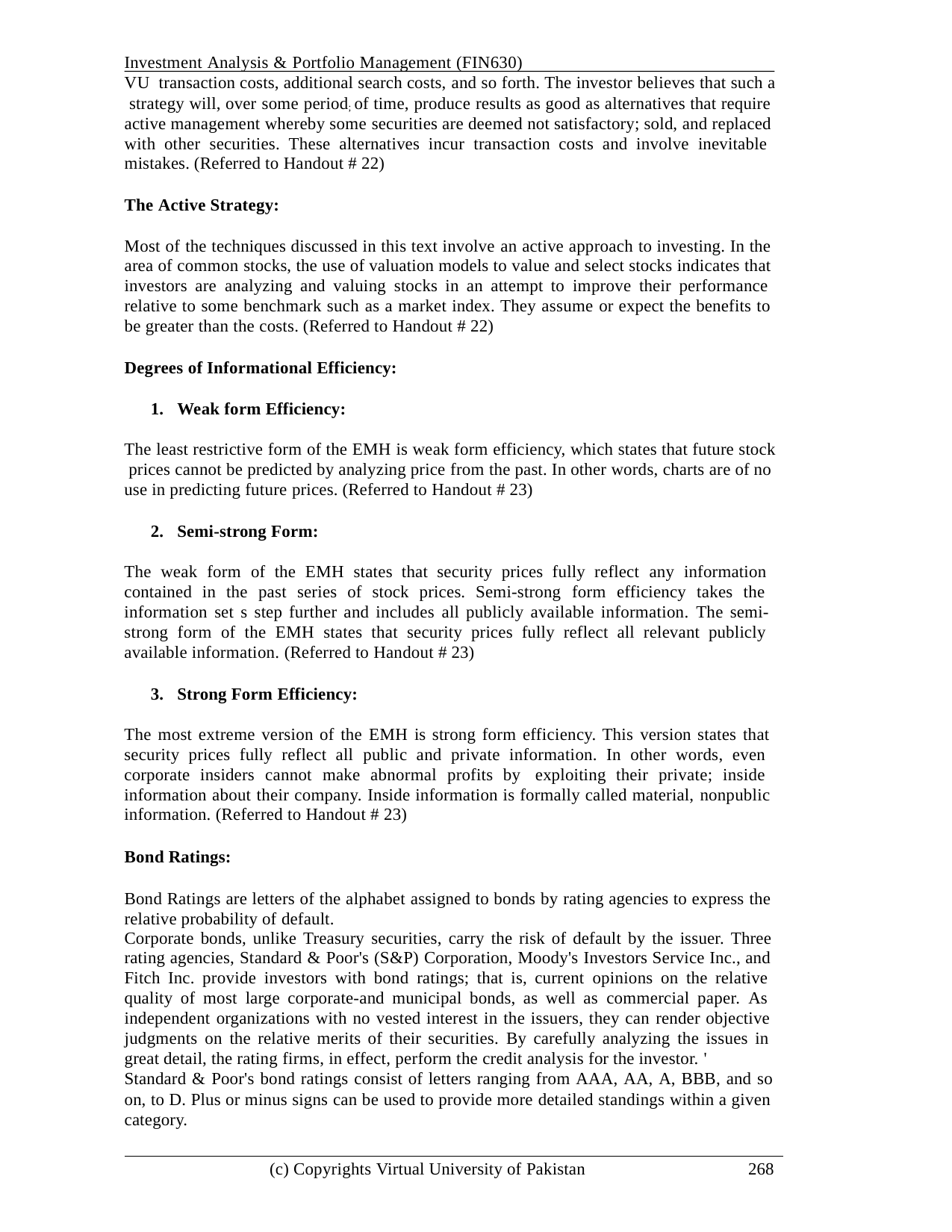

Investment Analysis & Portfolio Management (FIN630)	VU  transaction costs, additional search costs, and so forth. The investor believes that such a  strategy will, over some period; of time, produce results as good as alternatives that require  active management whereby some securities are deemed not satisfactory; sold, and replaced  with other securities. These alternatives incur transaction costs and involve inevitable  mistakes. (Referred to Handout # 22)

The Active Strategy:

Most of the techniques discussed in this text involve an active approach to investing. In the  area of common stocks, the use of valuation models to value and select stocks indicates that  investors are analyzing and valuing stocks in an attempt to improve their performance  relative to some benchmark such as a market index. They assume or expect the benefits to  be greater than the costs. (Referred to Handout # 22)

Degrees of Informational Efficiency:

Weak form Efficiency:

The least restrictive form of the EMH is weak form efficiency, which states that future stock  prices cannot be predicted by analyzing price from the past. In other words, charts are of no  use in predicting future prices. (Referred to Handout # 23)

Semi-strong Form:

The weak form of the EMH states that security prices fully reflect any information  contained in the past series of stock prices. Semi-strong form efficiency takes the  information set s step further and includes all publicly available information. The semi-  strong form of the EMH states that security prices fully reflect all relevant publicly  available information. (Referred to Handout # 23)

Strong Form Efficiency:

The most extreme version of the EMH is strong form efficiency. This version states that  security prices fully reflect all public and private information. In other words, even  corporate insiders cannot make abnormal profits by exploiting their private; inside  information about their company. Inside information is formally called material, nonpublic  information. (Referred to Handout # 23)

Bond Ratings:

Bond Ratings are letters of the alphabet assigned to bonds by rating agencies to express the  relative probability of default.
Corporate bonds, unlike Treasury securities, carry the risk of default by the issuer. Three
rating agencies, Standard & Poor's (S&P) Corporation, Moody's Investors Service Inc., and  Fitch Inc. provide investors with bond ratings; that is, current opinions on the relative  quality of most large corporate-and municipal bonds, as well as commercial paper. As  independent organizations with no vested interest in the issuers, they can render objective  judgments on the relative merits of their securities. By carefully analyzing the issues in  great detail, the rating firms, in effect, perform the credit analysis for the investor. '
Standard & Poor's bond ratings consist of letters ranging from AAA, AA, A, BBB, and so
on, to D. Plus or minus signs can be used to provide more detailed standings within a given  category.

(c) Copyrights Virtual University of Pakistan
268